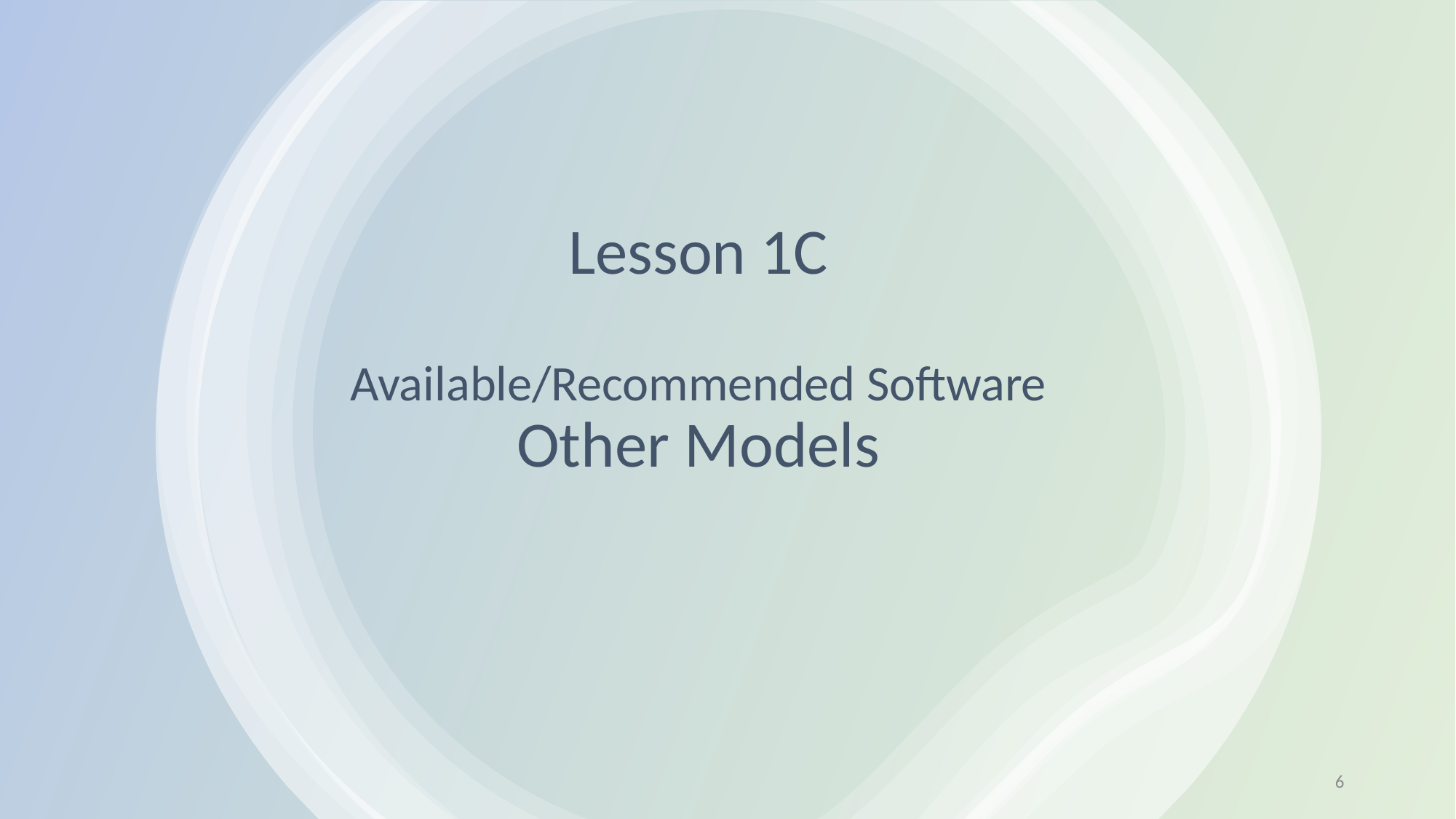

# Lesson 1C Available/Recommended Software Other Models
6